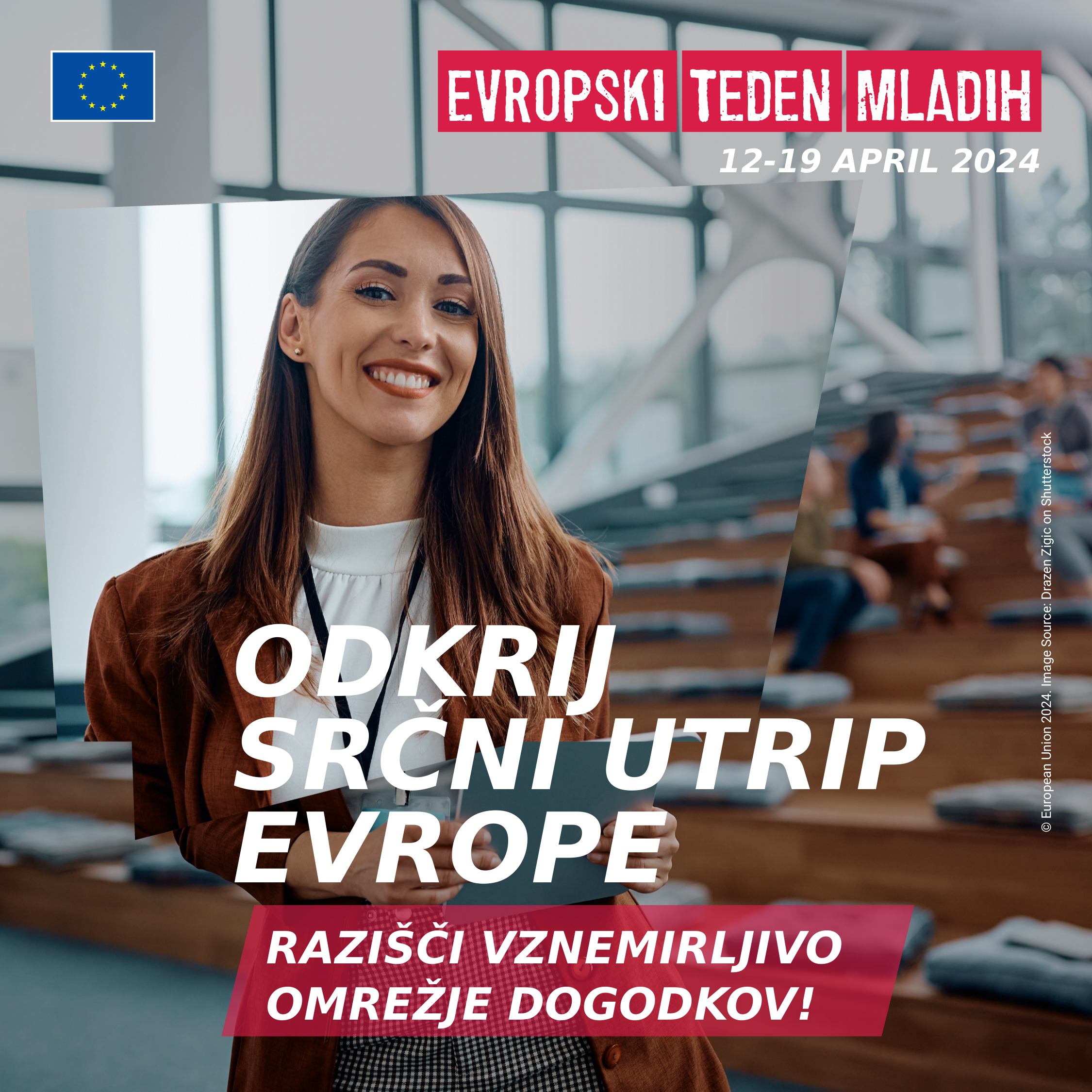

© European Union 2024. Image Source: Drazen Zigic on Shutterstock
ODKRIJ SRČNI UTRIP EVROPE

RAZIŠČI VZNEMIRLJIVO OMREŽJE DOGODKOV!